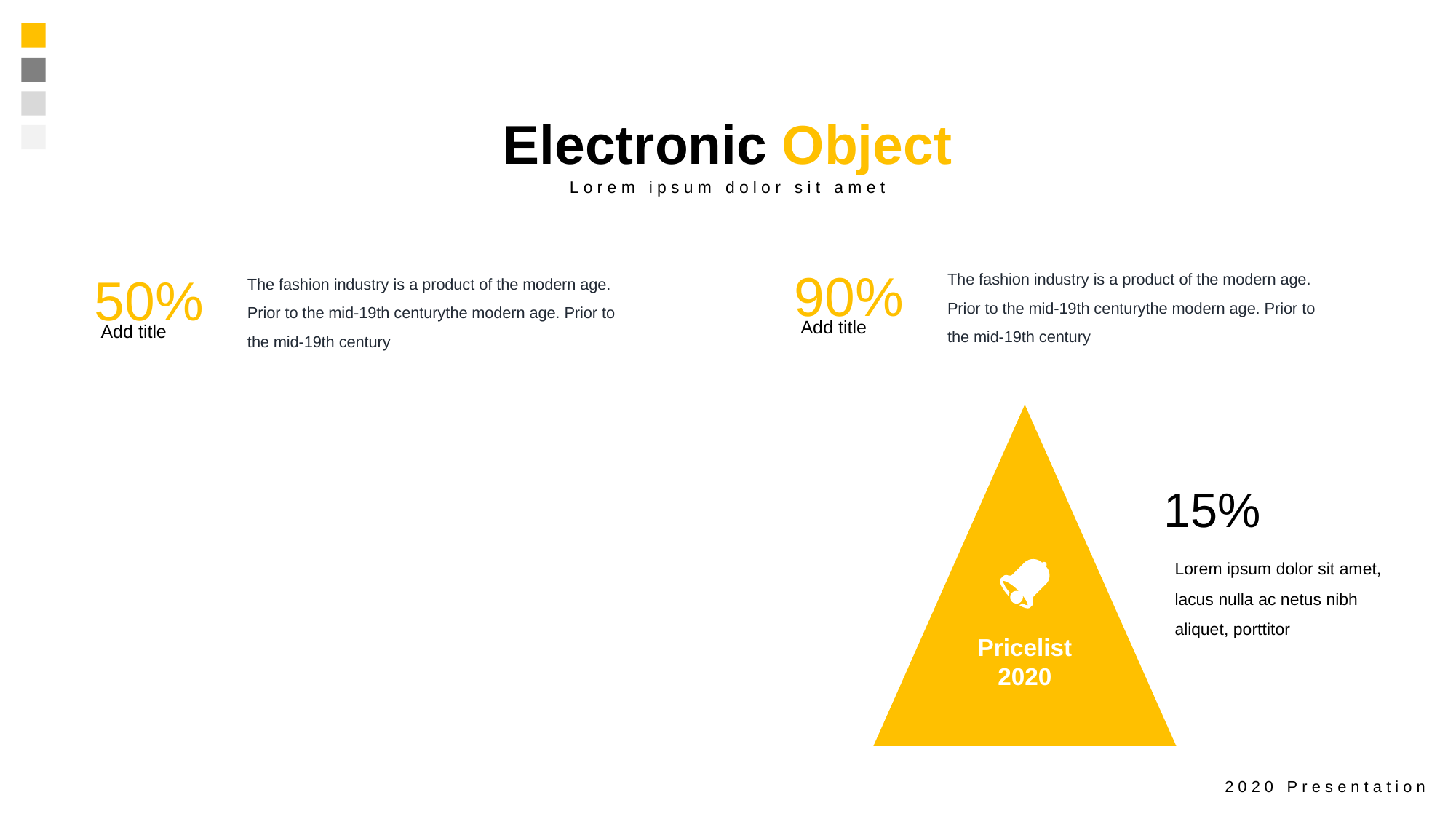

Electronic Object
Lorem ipsum dolor sit amet
The fashion industry is a product of the modern age. Prior to the mid-19th centurythe modern age. Prior to the mid-19th century
90%
Add title
The fashion industry is a product of the modern age. Prior to the mid-19th centurythe modern age. Prior to the mid-19th century
50%
Add title

15%
Lorem ipsum dolor sit amet, lacus nulla ac netus nibh aliquet, porttitor

Pricelist 2020
2020 Presentation